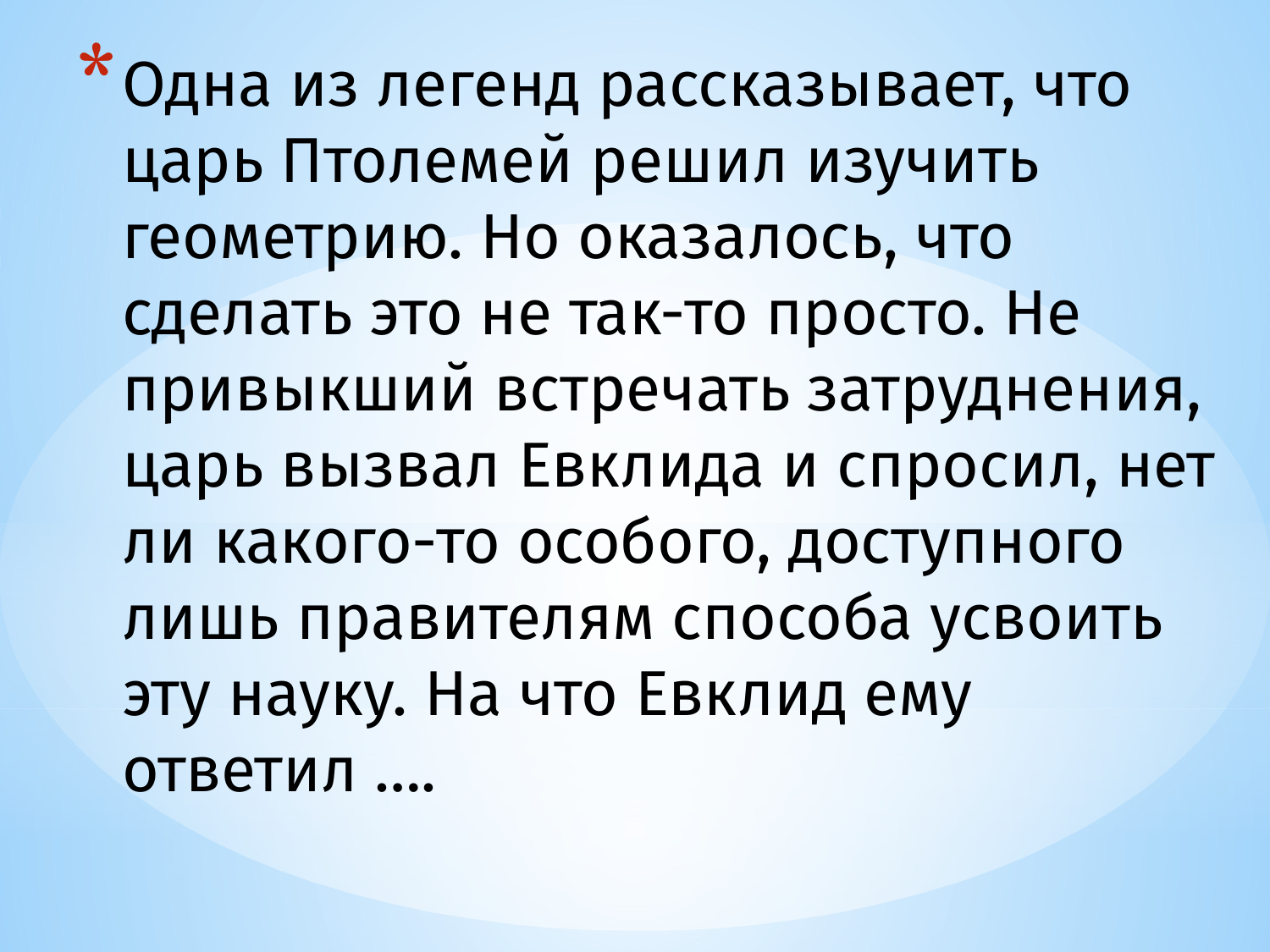

# Одна из легенд рассказывает, что царь Птолемей решил изучить геометрию. Но оказалось, что сделать это не так-то просто. Не привыкший встречать затруднения, царь вызвал Евклида и спросил, нет ли какого-то особого, доступного лишь правителям способа усвоить эту науку. На что Евклид ему ответил ….